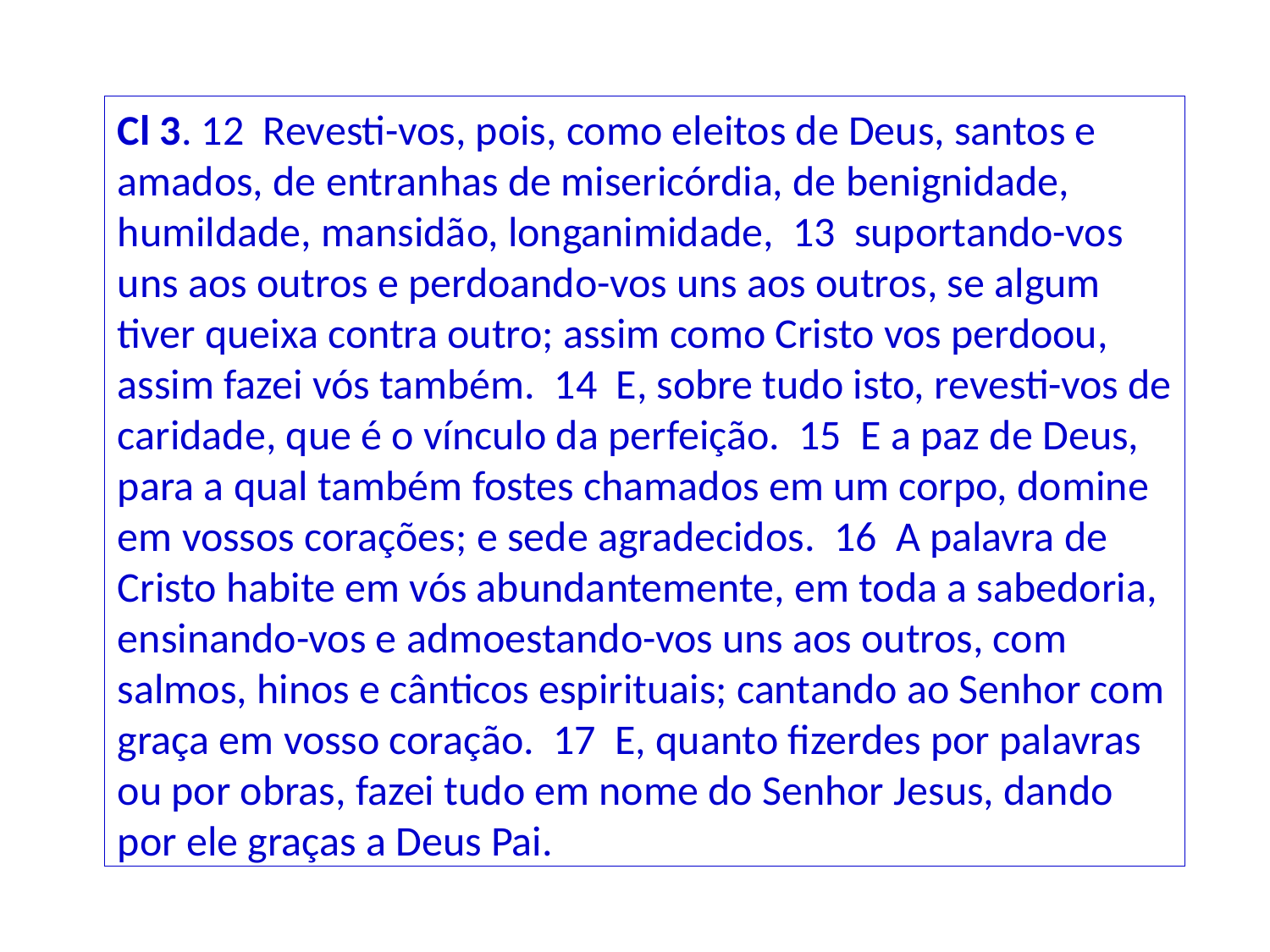

Cl 3. 12  Revesti-vos, pois, como eleitos de Deus, santos e amados, de entranhas de misericórdia, de benignidade, humildade, mansidão, longanimidade,  13  suportando-vos uns aos outros e perdoando-vos uns aos outros, se algum tiver queixa contra outro; assim como Cristo vos perdoou, assim fazei vós também.  14  E, sobre tudo isto, revesti-vos de caridade, que é o vínculo da perfeição.  15  E a paz de Deus, para a qual também fostes chamados em um corpo, domine em vossos corações; e sede agradecidos.  16  A palavra de Cristo habite em vós abundantemente, em toda a sabedoria, ensinando-vos e admoestando-vos uns aos outros, com salmos, hinos e cânticos espirituais; cantando ao Senhor com graça em vosso coração.  17  E, quanto fizerdes por palavras ou por obras, fazei tudo em nome do Senhor Jesus, dando por ele graças a Deus Pai.